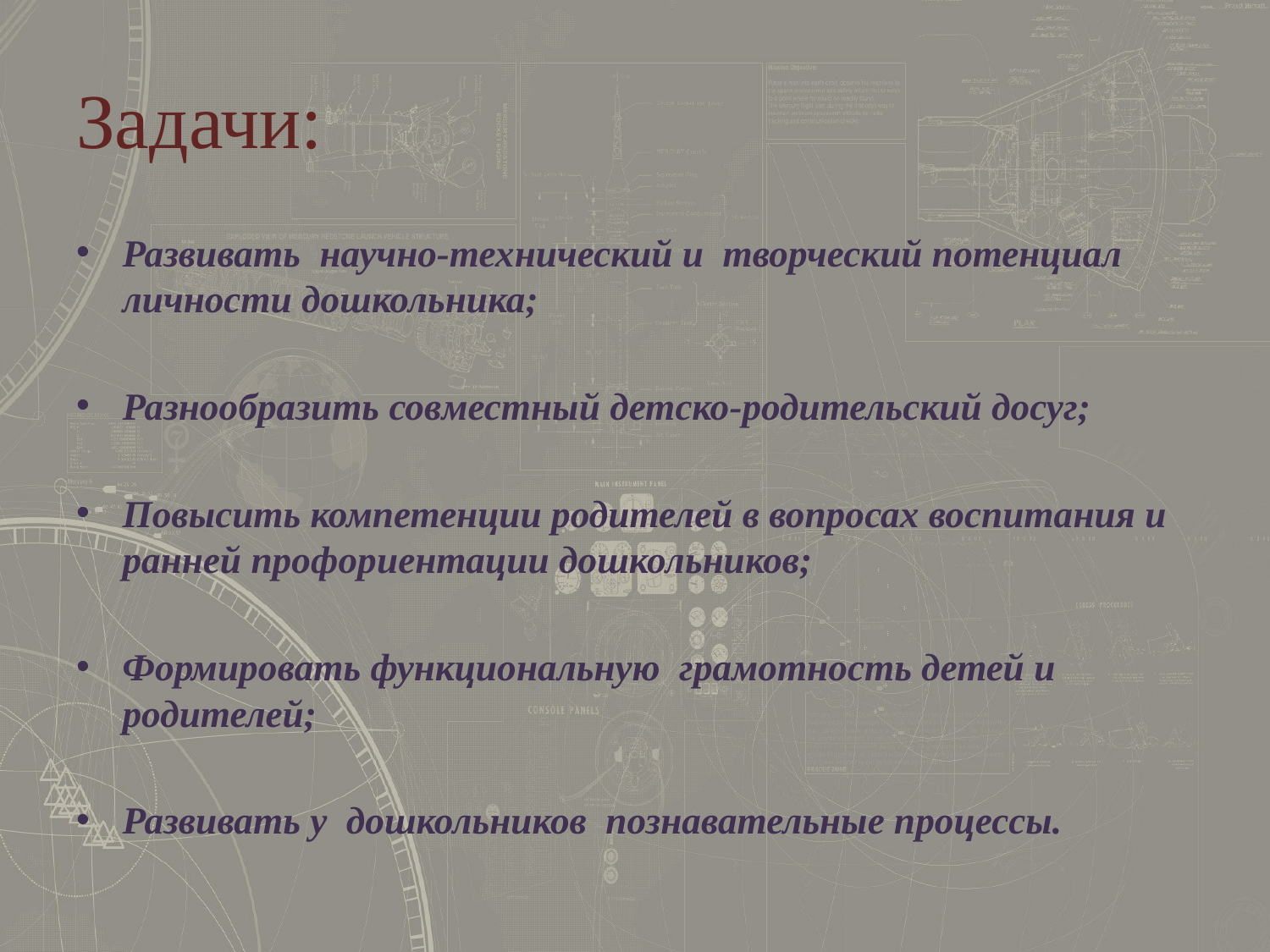

# Задачи:
Развивать  научно-технический и  творческий потенциал личности дошкольника;

Разнообразить совместный детско-родительский досуг;

Повысить компетенции родителей в вопросах воспитания и ранней профориентации дошкольников;

Формировать функциональную  грамотность детей и родителей;

Развивать у  дошкольников  познавательные процессы.